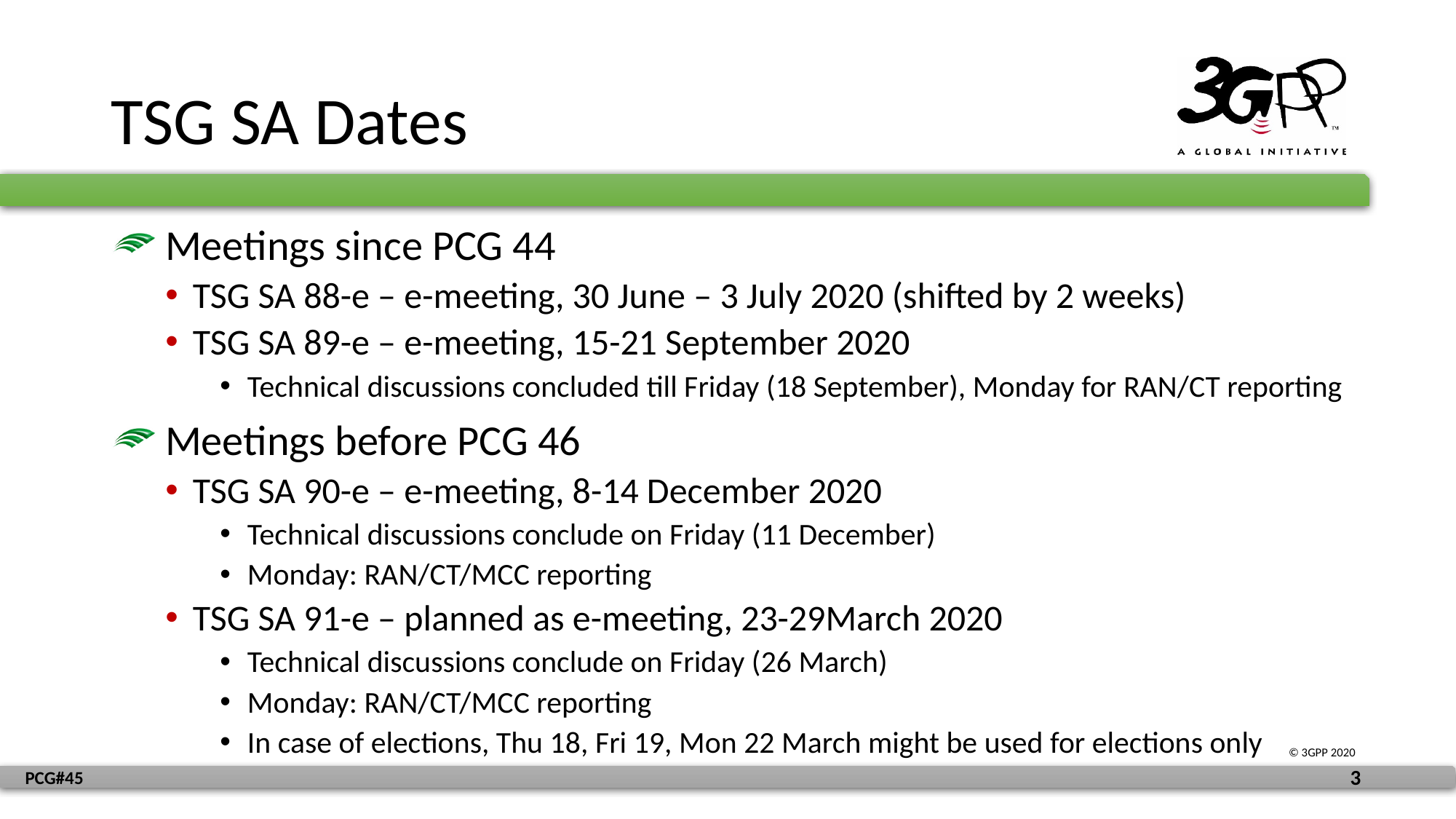

# TSG SA Dates
 Meetings since PCG 44
TSG SA 88-e – e-meeting, 30 June – 3 July 2020 (shifted by 2 weeks)
TSG SA 89-e – e-meeting, 15-21 September 2020
Technical discussions concluded till Friday (18 September), Monday for RAN/CT reporting
 Meetings before PCG 46
TSG SA 90-e – e-meeting, 8-14 December 2020
Technical discussions conclude on Friday (11 December)
Monday: RAN/CT/MCC reporting
TSG SA 91-e – planned as e-meeting, 23-29March 2020
Technical discussions conclude on Friday (26 March)
Monday: RAN/CT/MCC reporting
In case of elections, Thu 18, Fri 19, Mon 22 March might be used for elections only